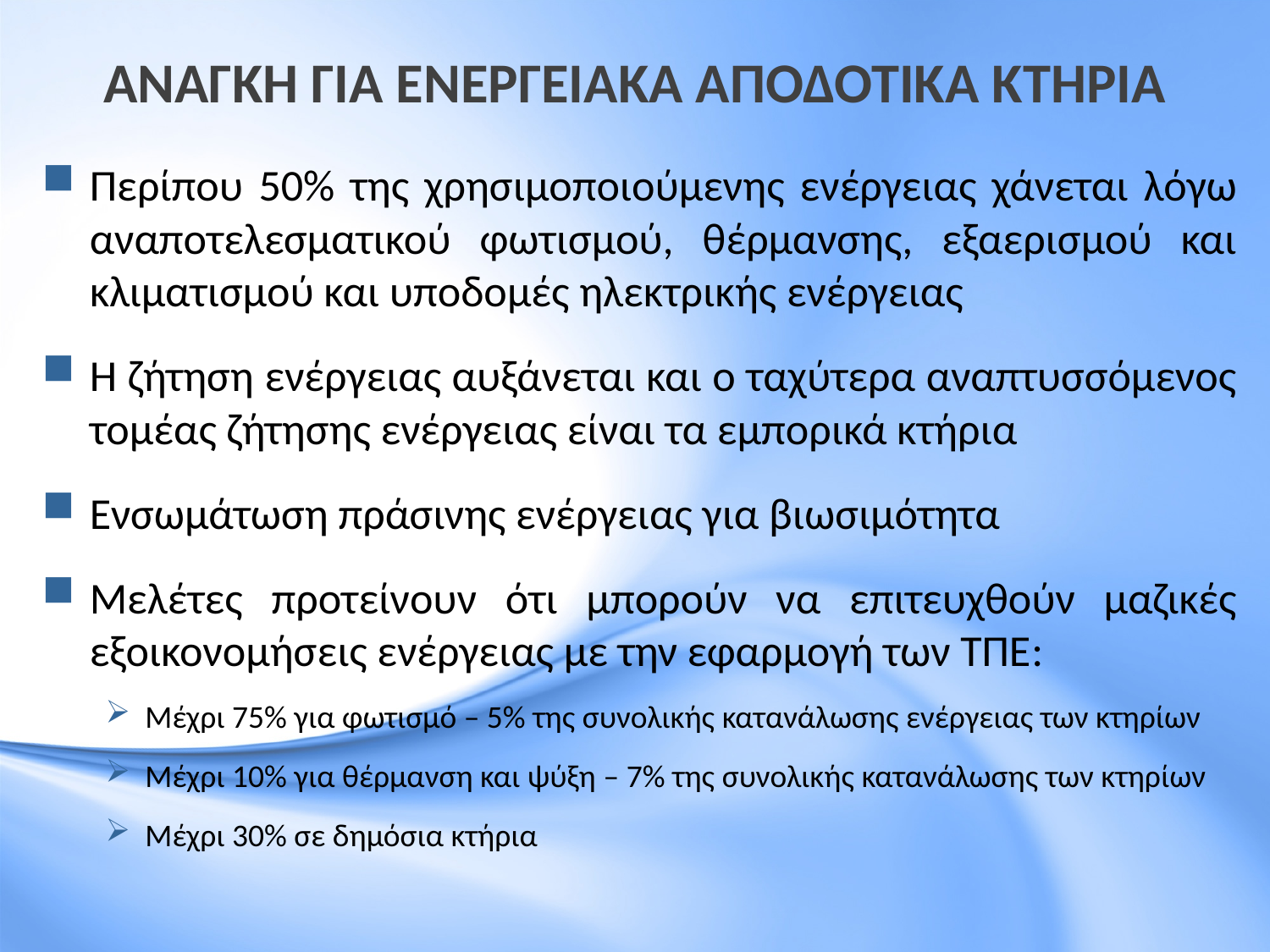

# ΑΝΑΓΚΗ ΓΙΑ ΕΝΕΡΓΕΙΑΚΑ ΑΠΟΔΟΤΙΚΑ ΚΤΗΡΙΑ
Περίπου 50% της χρησιμοποιούμενης ενέργειας χάνεται λόγω αναποτελεσματικού φωτισμού, θέρμανσης, εξαερισμού και κλιματισμού και υποδομές ηλεκτρικής ενέργειας
Η ζήτηση ενέργειας αυξάνεται και ο ταχύτερα αναπτυσσόμενος τομέας ζήτησης ενέργειας είναι τα εμπορικά κτήρια
Ενσωμάτωση πράσινης ενέργειας για βιωσιμότητα
Μελέτες προτείνουν ότι μπορούν να επιτευχθούν μαζικές εξοικονομήσεις ενέργειας με την εφαρμογή των ΤΠΕ:
Μέχρι 75% για φωτισμό – 5% της συνολικής κατανάλωσης ενέργειας των κτηρίων
Μέχρι 10% για θέρμανση και ψύξη – 7% της συνολικής κατανάλωσης των κτηρίων
Μέχρι 30% σε δημόσια κτήρια